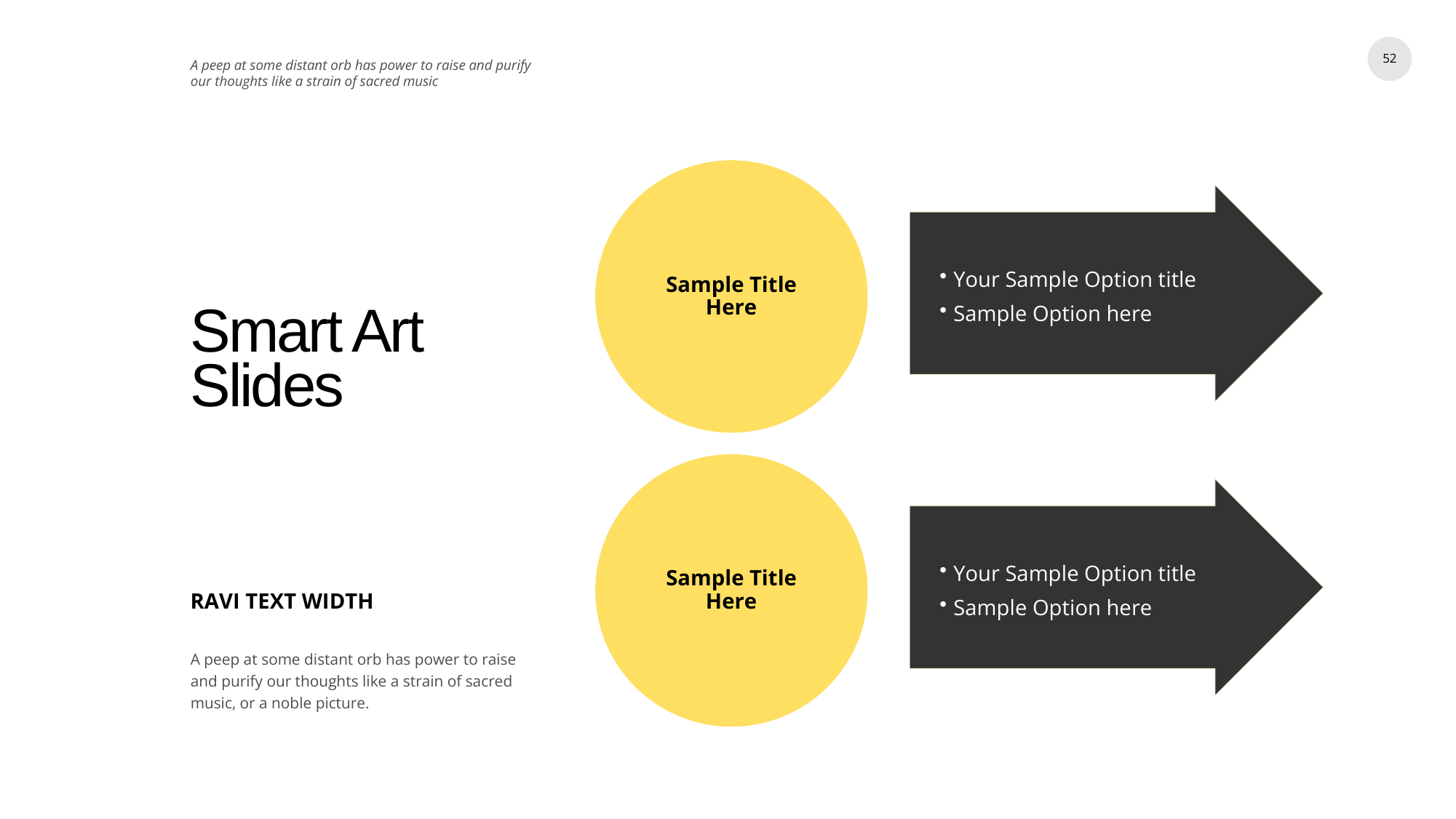

52
A peep at some distant orb has power to raise and purify our thoughts like a strain of sacred music
Your Sample Option title
Sample Option here
Sample Title Here
Your Sample Option title
Sample Option here
Sample Title Here
# Smart Art Slides
RAVI TEXT WIDTH
A peep at some distant orb has power to raise and purify our thoughts like a strain of sacred music, or a noble picture.